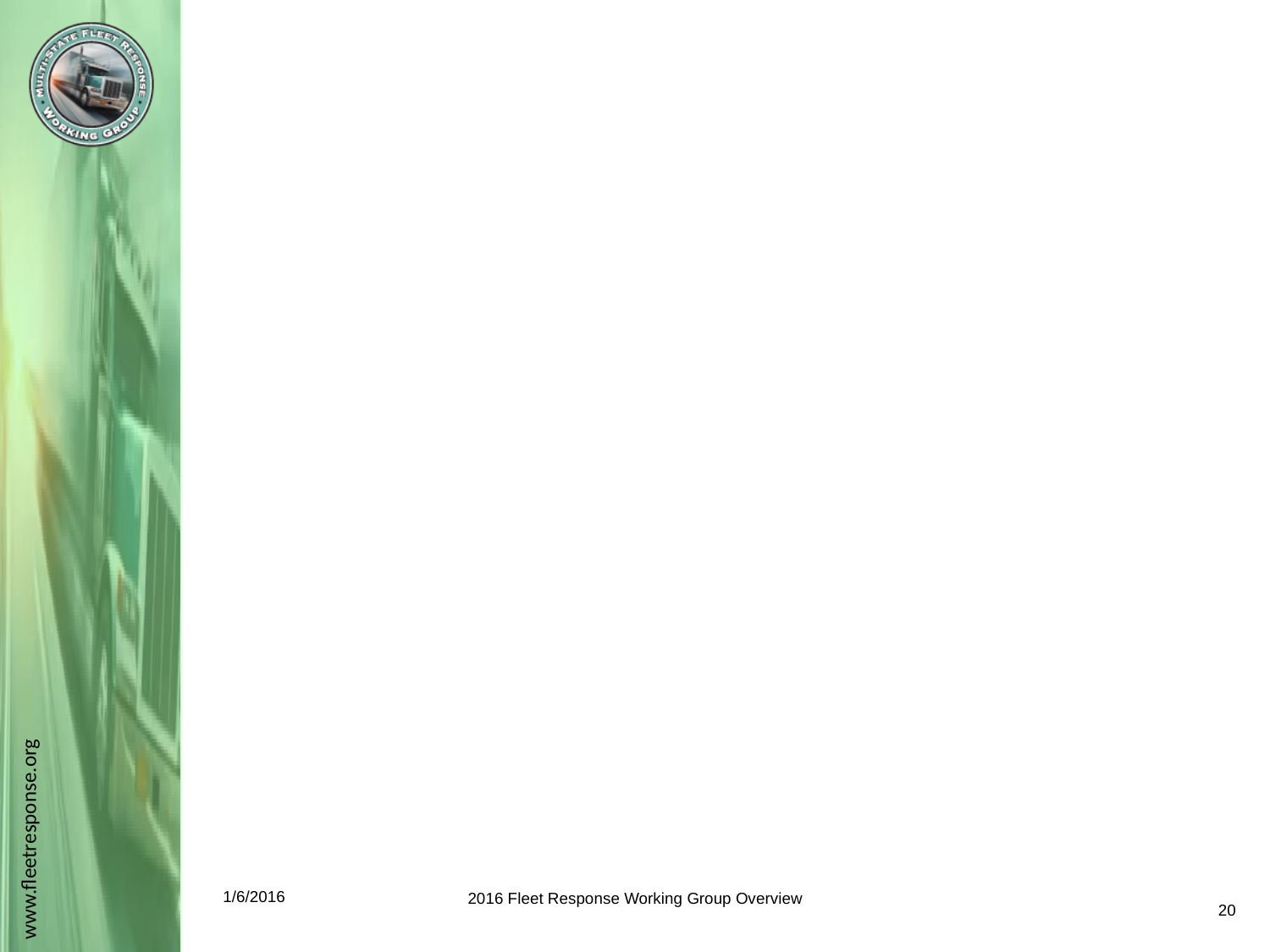

#

1/6/2016
2016 Fleet Response Working Group Overview
20